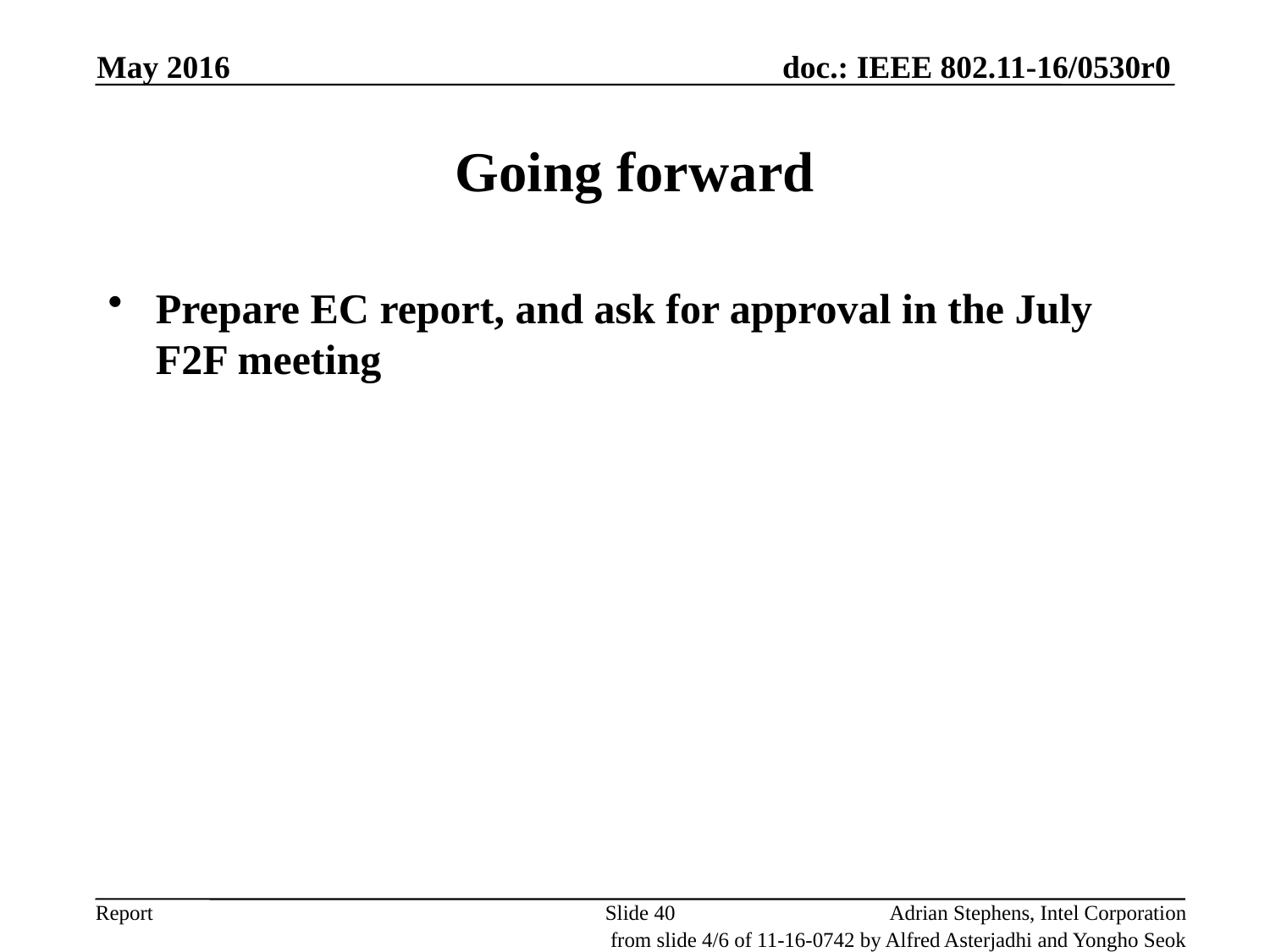

May 2016
# Going forward
Prepare EC report, and ask for approval in the July F2F meeting

Slide 40
Adrian Stephens, Intel Corporation
from slide 4/6 of 11-16-0742 by Alfred Asterjadhi and Yongho Seok